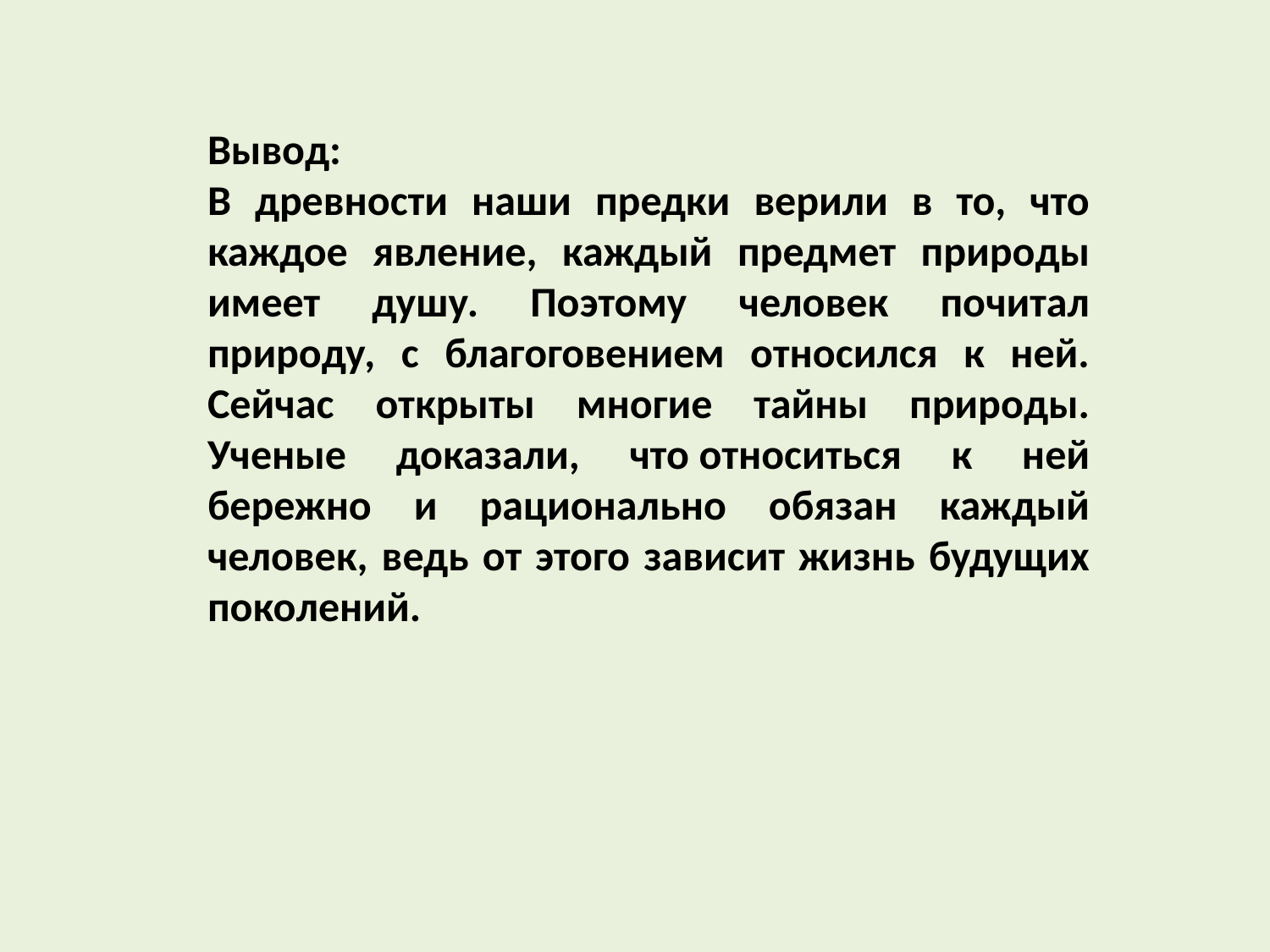

Вывод:
В древности наши предки верили в то, что каждое явление, каждый предмет природы имеет душу. Поэтому человек почитал природу, с благоговением относился к ней. Сейчас открыты многие тайны природы. Ученые доказали, что относиться к ней бережно и рационально обязан каждый человек, ведь от этого зависит жизнь будущих поколений.